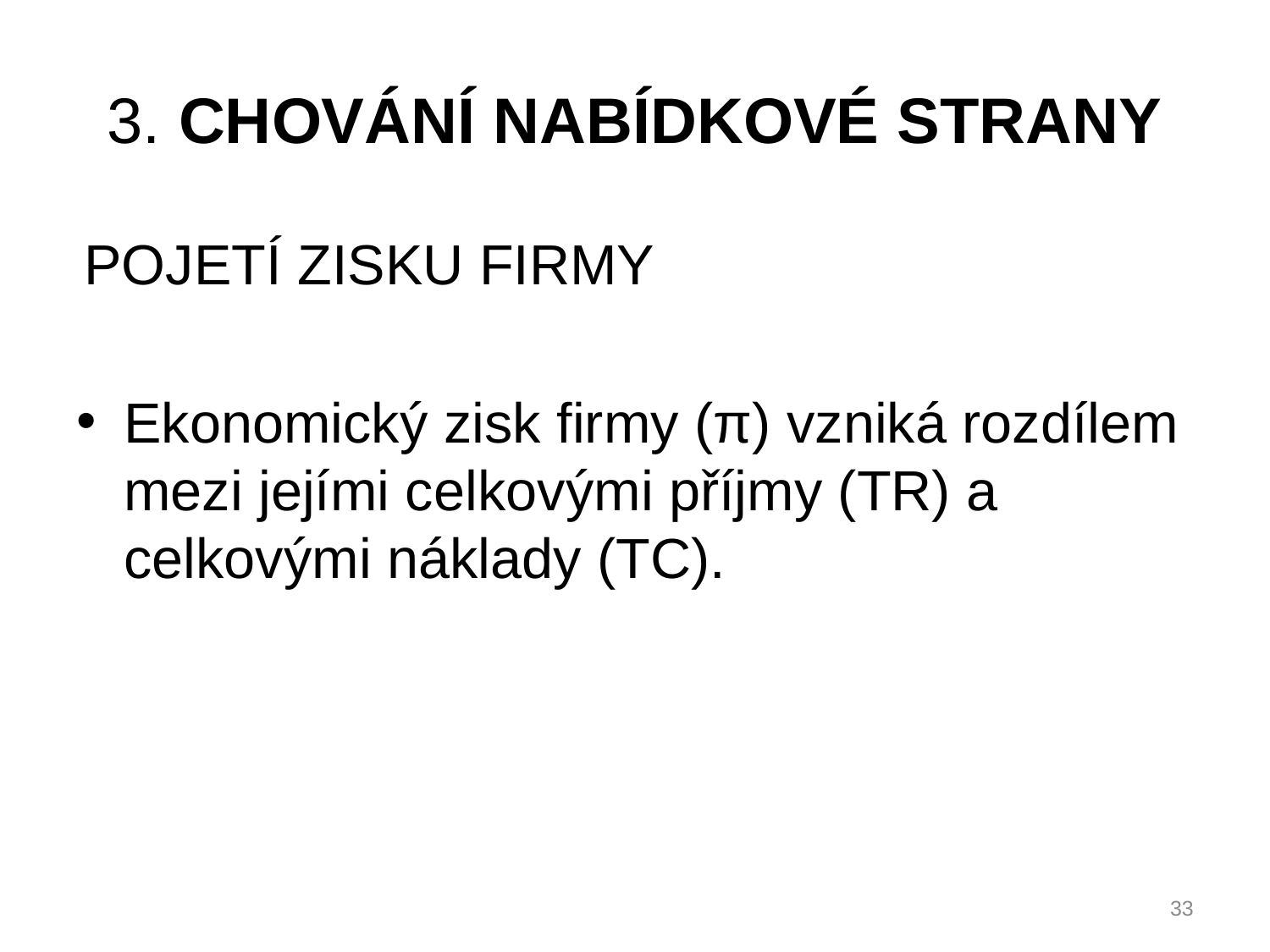

# 3. chování NABÍDKOVÉ strany
POJETÍ ZISKU FIRMY

Ekonomický zisk firmy (π) vzniká rozdílem mezi jejími celkovými příjmy (TR) a celkovými náklady (TC).
33